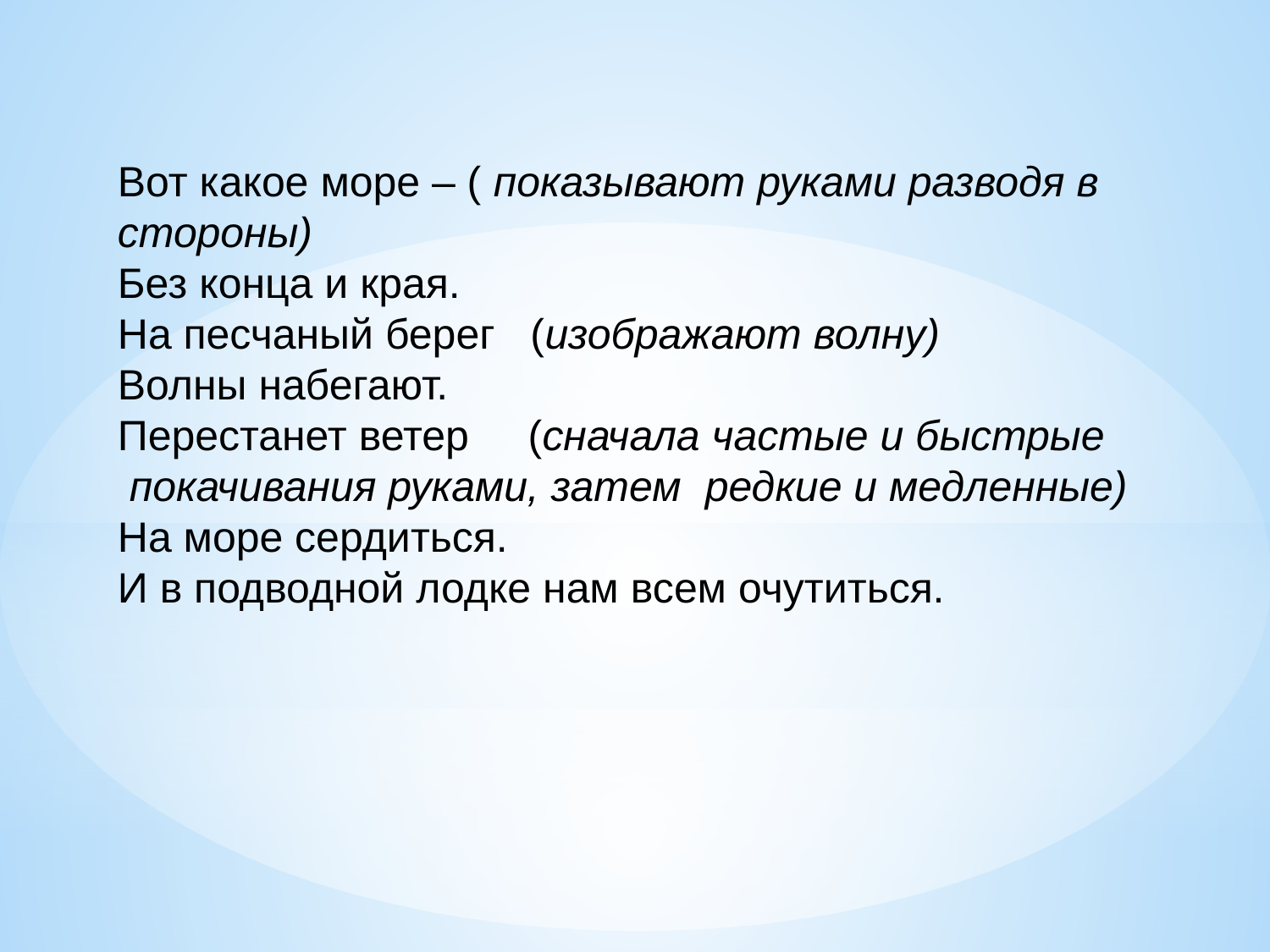

# Вот какое море – ( показывают руками разводя в стороны) Без конца и края. На песчаный берег   (изображают волну) Волны набегают. Перестанет ветер     (сначала частые и быстрые  покачивания руками, затем  редкие и медленные) На море сердиться. И в подводной лодке нам всем очутиться.